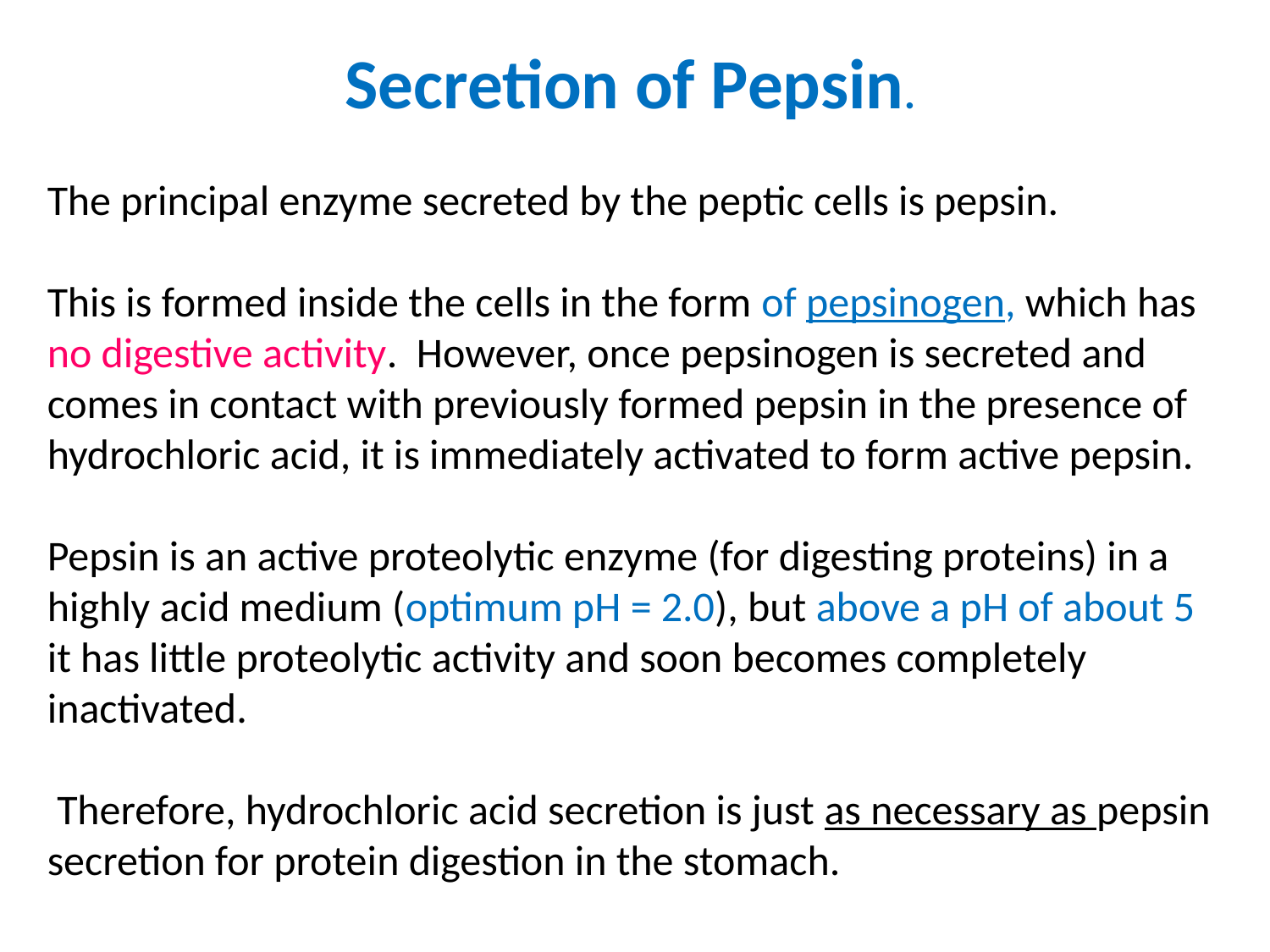

Secretion of Pepsin.

The principal enzyme secreted by the peptic cells is pepsin.

This is formed inside the cells in the form of pepsinogen, which has no digestive activity.  However, once pepsinogen is secreted and comes in contact with previously formed pepsin in the presence of hydrochloric acid, it is immediately activated to form active pepsin.

Pepsin is an active proteolytic enzyme (for digesting proteins) in a highly acid medium (optimum pH = 2.0), but above a pH of about 5 it has little proteolytic activity and soon becomes completely inactivated.

 Therefore, hydrochloric acid secretion is just as necessary as pepsin secretion for protein digestion in the stomach.